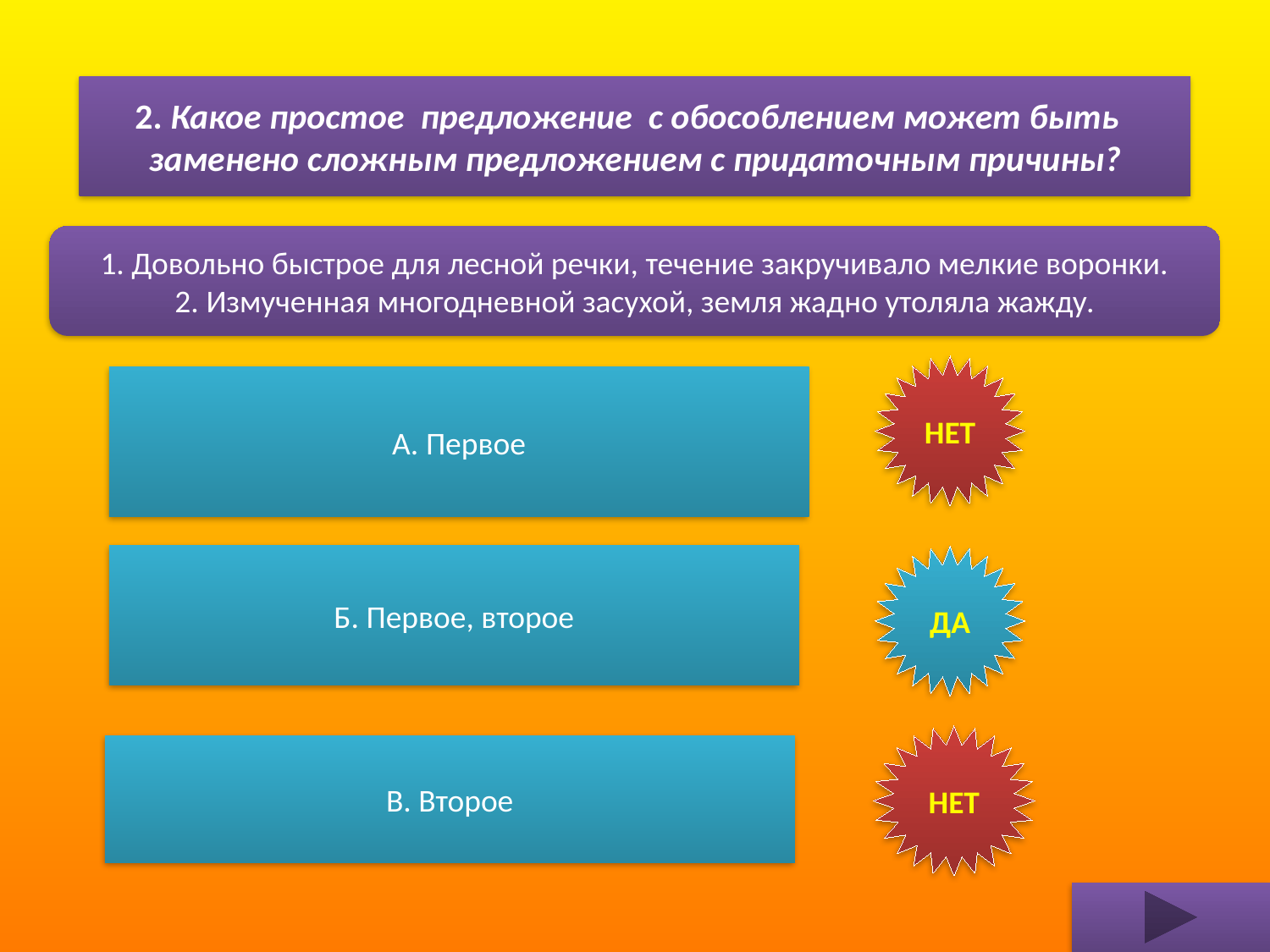

2. Какое простое  предложение  с обособлением может быть
заменено сложным предложением с придаточным причины?
#
1. Довольно быстрое для лесной речки, течение закручивало мелкие воронки.
2. Измученная многодневной засухой, земля жадно утоляла жажду.
НЕТ
А. Первое
Б. Первое, второе
ДА
НЕТ
В. Второе